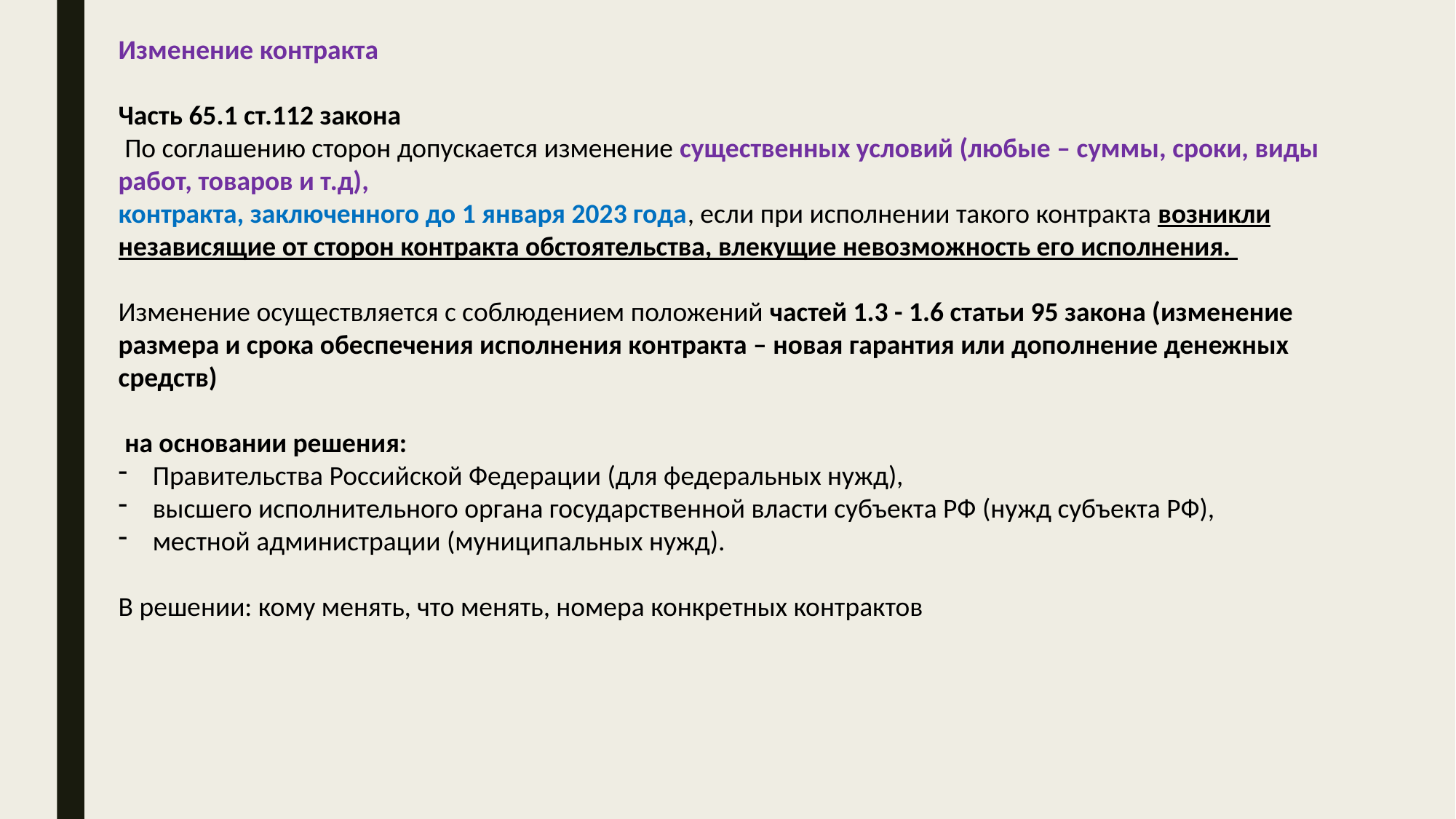

Изменение контракта

Часть 65.1 ст.112 закона
 По соглашению сторон допускается изменение существенных условий (любые – суммы, сроки, виды работ, товаров и т.д),
контракта, заключенного до 1 января 2023 года, если при исполнении такого контракта возникли независящие от сторон контракта обстоятельства, влекущие невозможность его исполнения.

Изменение осуществляется с соблюдением положений частей 1.3 - 1.6 статьи 95 закона (изменение размера и срока обеспечения исполнения контракта – новая гарантия или дополнение денежных средств)

 на основании решения:
Правительства Российской Федерации (для федеральных нужд),
высшего исполнительного органа государственной власти субъекта РФ (нужд субъекта РФ),
местной администрации (муниципальных нужд).

В решении: кому менять, что менять, номера конкретных контрактов